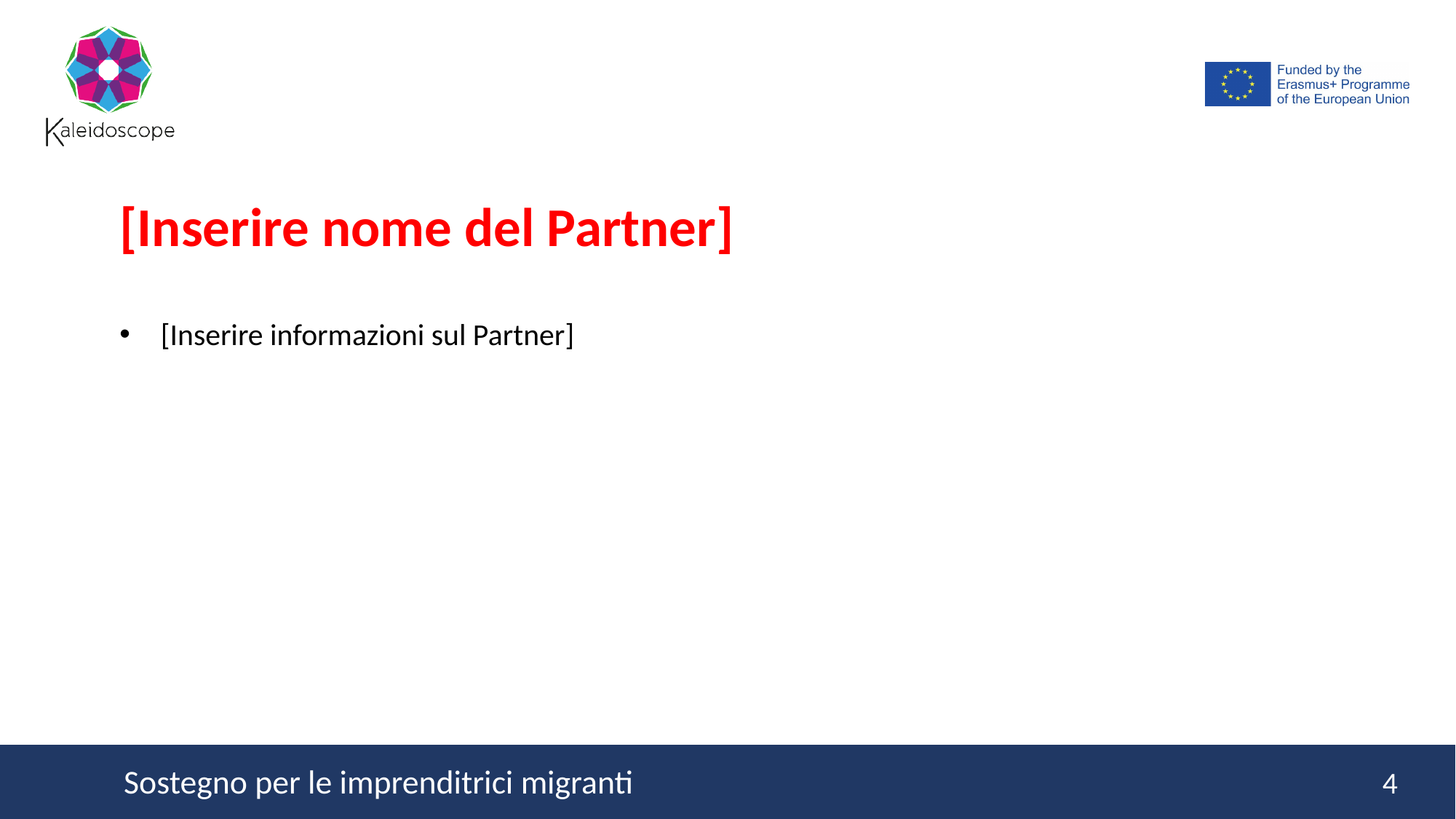

[Inserire nome del Partner]
[Inserire informazioni sul Partner]
4